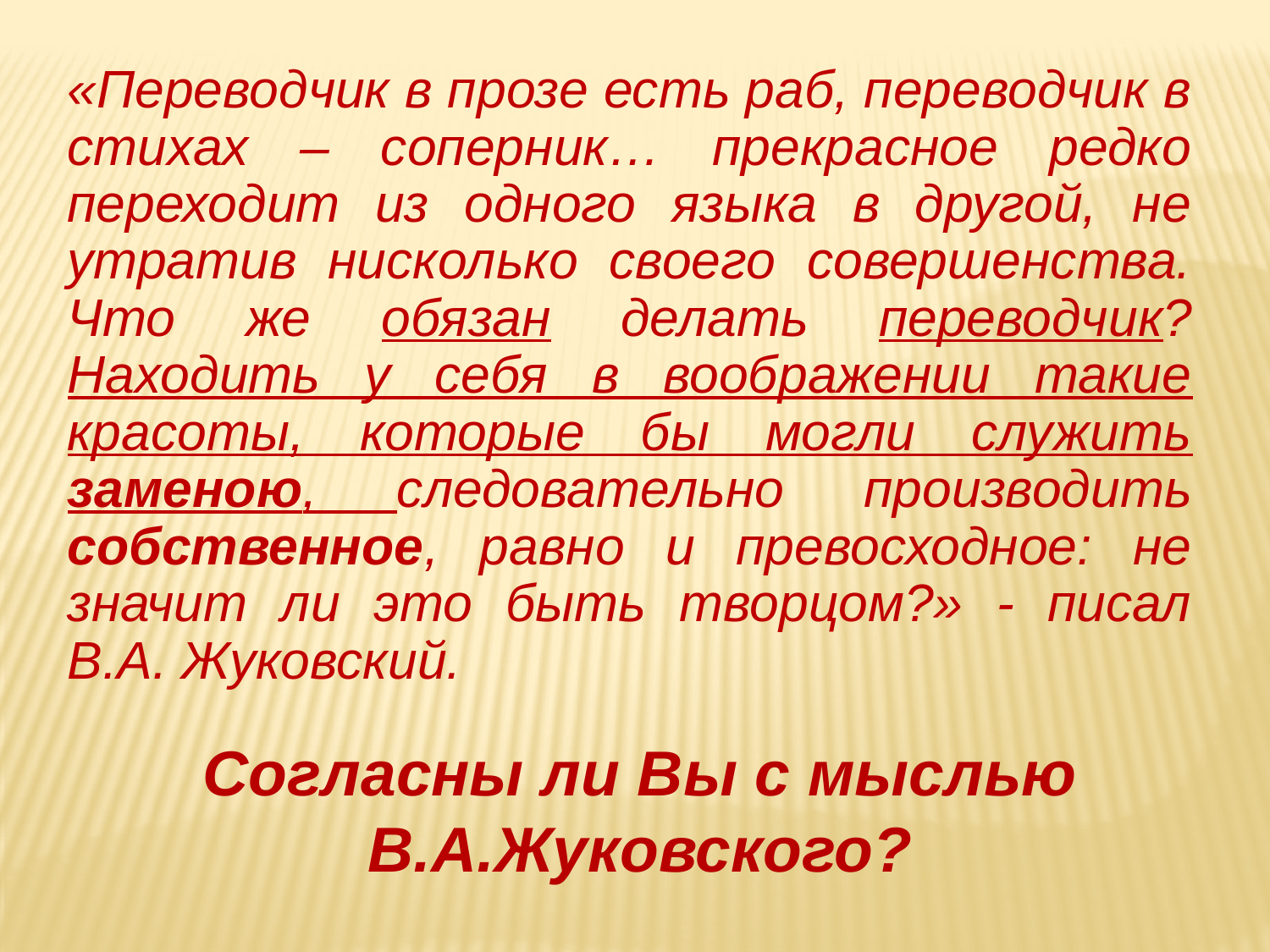

«Переводчик в прозе есть раб, переводчик в стихах – соперник… прекрасное редко переходит из одного языка в другой, не утратив нисколько своего совершенства. Что же обязан делать переводчик? Находить у себя в воображении такие красоты, которые бы могли служить заменою, следовательно производить собственное, равно и превосходное: не значит ли это быть творцом?» - писал В.А. Жуковский.

Согласны ли Вы с мыслью В.А.Жуковского?